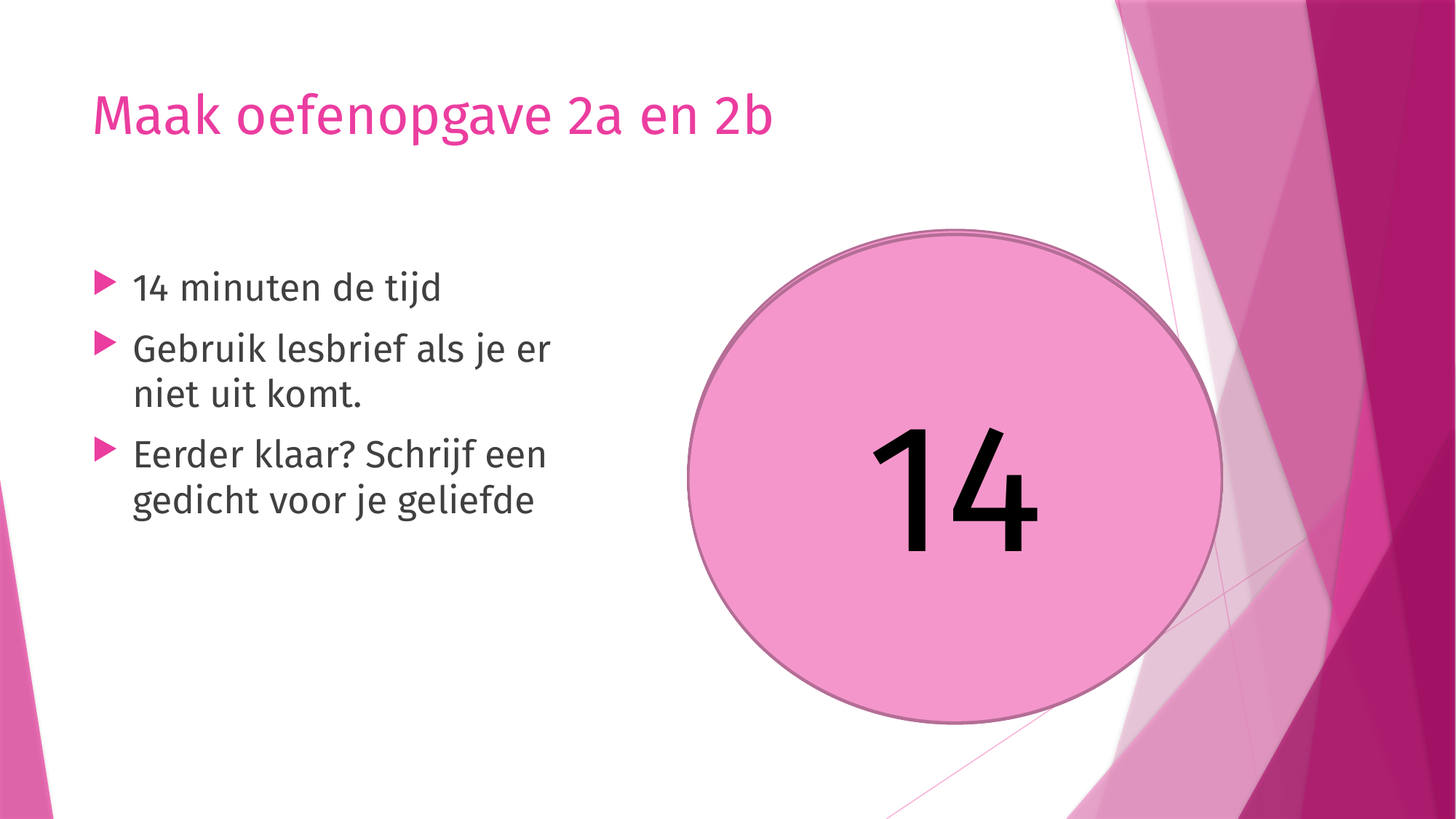

# Maak oefenopgave 2a en 2b
10
9
8
11
5
6
7
4
3
1
2
14
13
12
14 minuten de tijd
Gebruik lesbrief als je er niet uit komt.
Eerder klaar? Schrijf een gedicht voor je geliefde